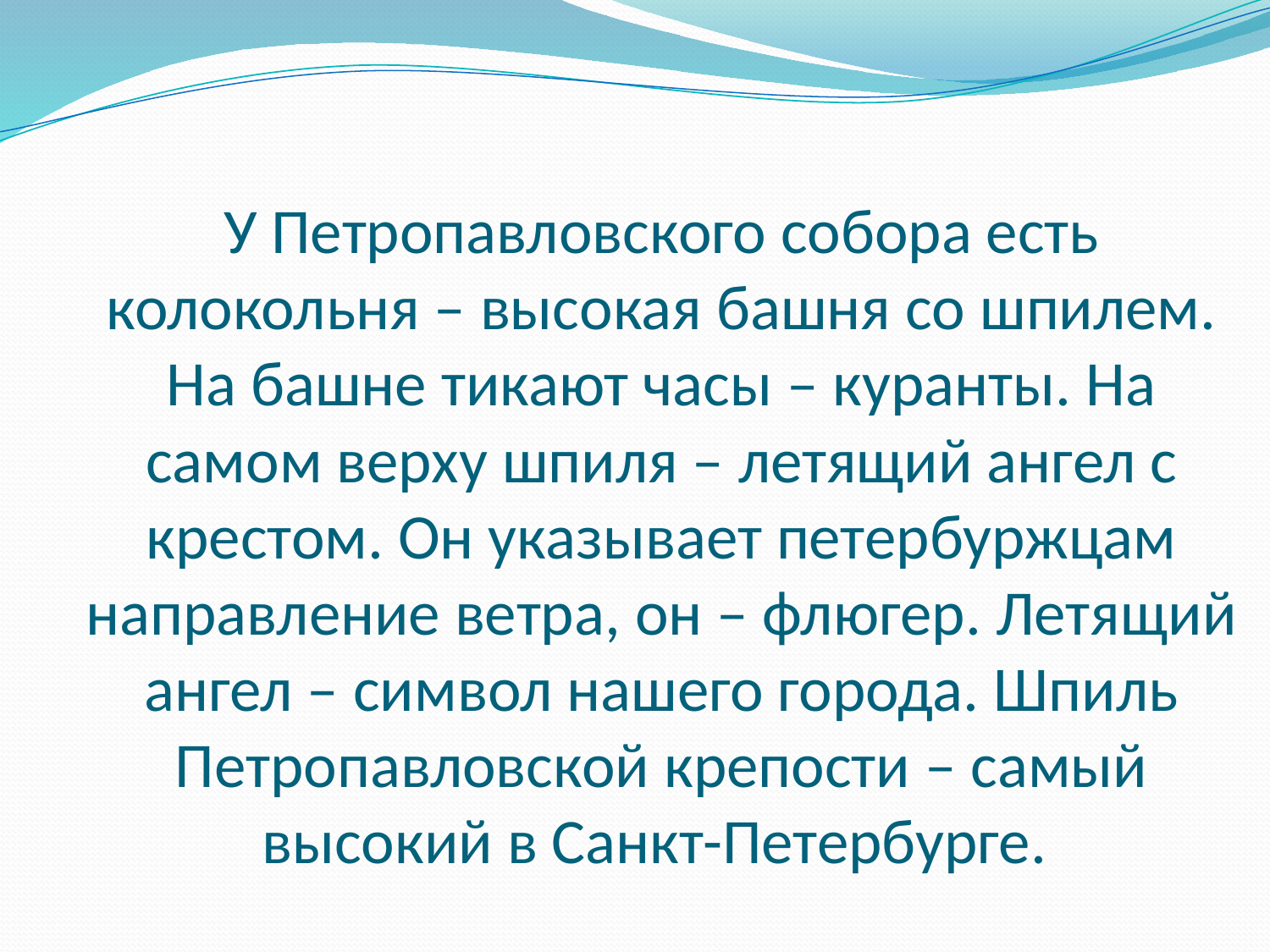

# У Петропавловского собора есть колокольня – высокая башня со шпилем. На башне тикают часы – куранты. На самом верху шпиля – летящий ангел с крестом. Он указывает петербуржцам направление ветра, он – флюгер. Летящий ангел – символ нашего города. Шпиль Петропавловской крепости – самый высокий в Санкт-Петербурге.